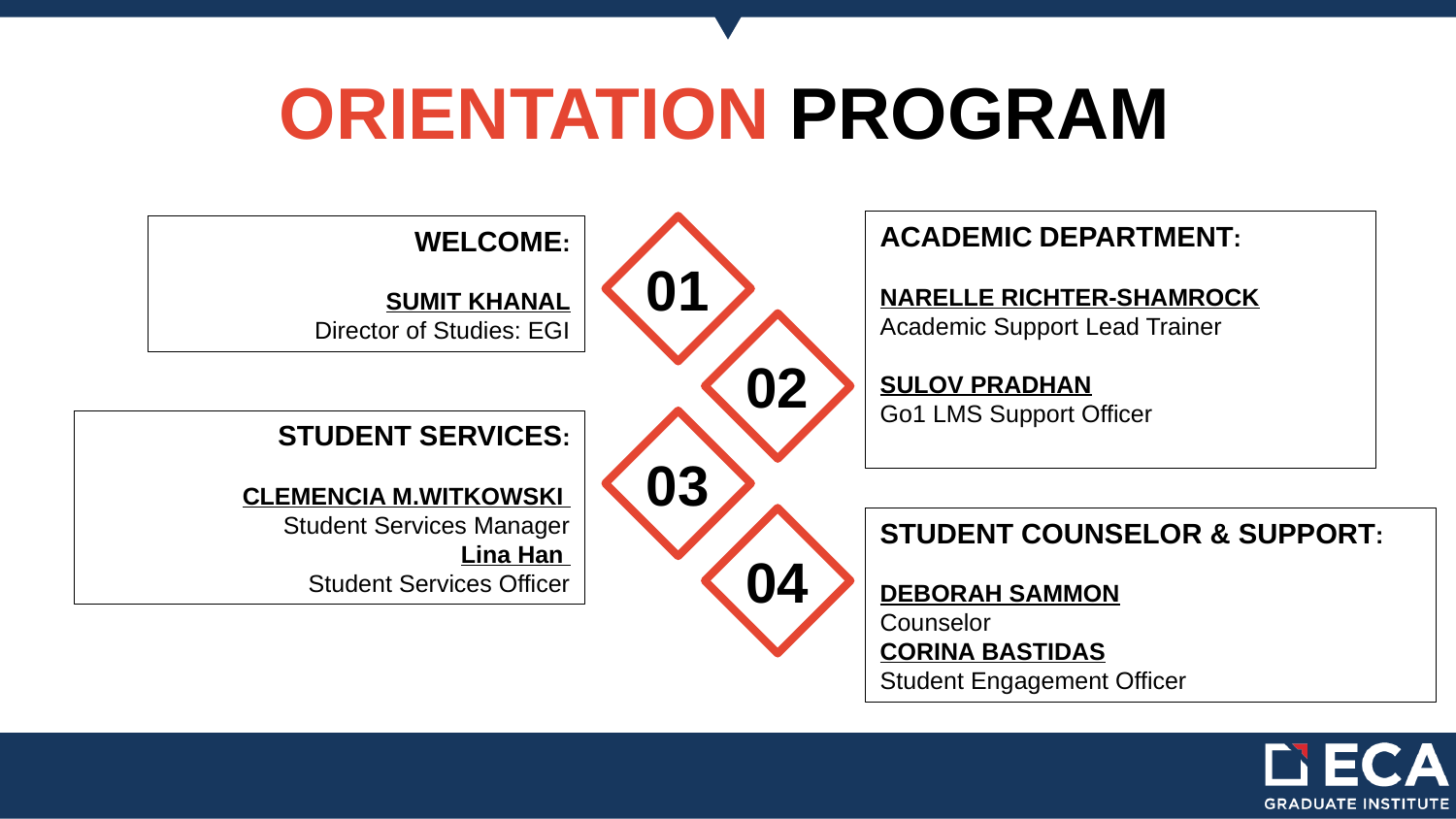

# ORIENTATION PROGRAM
ACADEMIC DEPARTMENT:

NARELLE RICHTER-SHAMROCK
Academic Support Lead Trainer

SULOV PRADHAN
Go1 LMS Support Officer

WELCOME:

SUMIT KHANAL
Director of Studies: EGI

01

02
STUDENT SERVICES:

CLEMENCIA M.WITKOWSKI
Student Services Manager
Lina Han
Student Services Officer

03
STUDENT COUNSELOR & SUPPORT:

DEBORAH SAMMON
Counselor
CORINA BASTIDAS
Student Engagement Officer

04